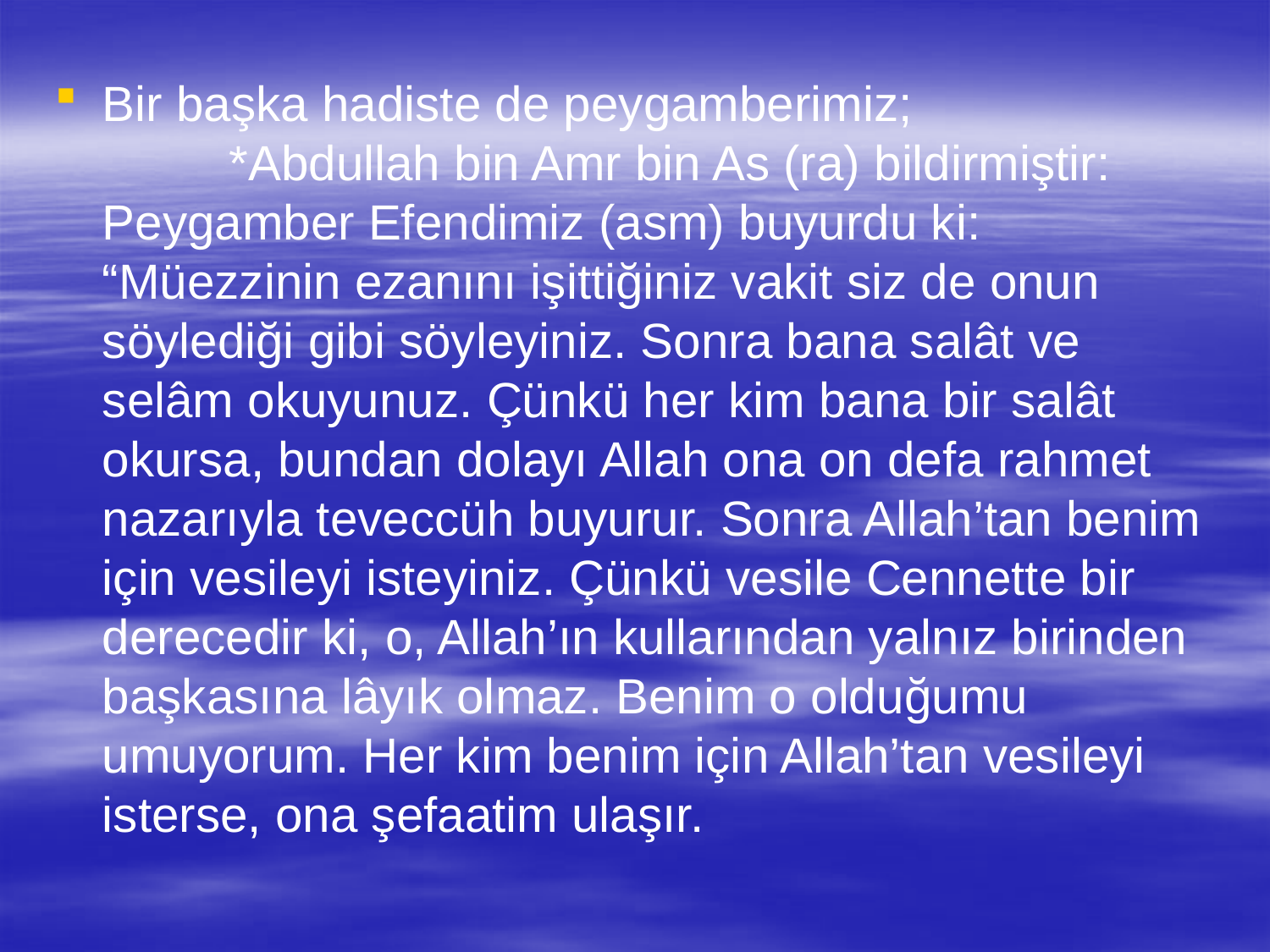

Bir başka hadiste de peygamberimiz;
 	*Abdullah bin Amr bin As (ra) bildirmiştir: Peygamber Efendimiz (asm) buyurdu ki:  	“Müezzinin ezanını işittiğiniz vakit siz de onun söylediği gibi söyleyiniz. Sonra bana salât ve selâm okuyunuz. Çünkü her kim bana bir salât okursa, bundan dolayı Allah ona on defa rahmet nazarıyla teveccüh buyurur. Sonra Allah’tan benim için vesileyi isteyiniz. Çünkü vesile Cennette bir derecedir ki, o, Allah’ın kullarından yalnız birinden başkasına lâyık olmaz. Benim o olduğumu umuyorum. Her kim benim için Allah’tan vesileyi isterse, ona şefaatim ulaşır.